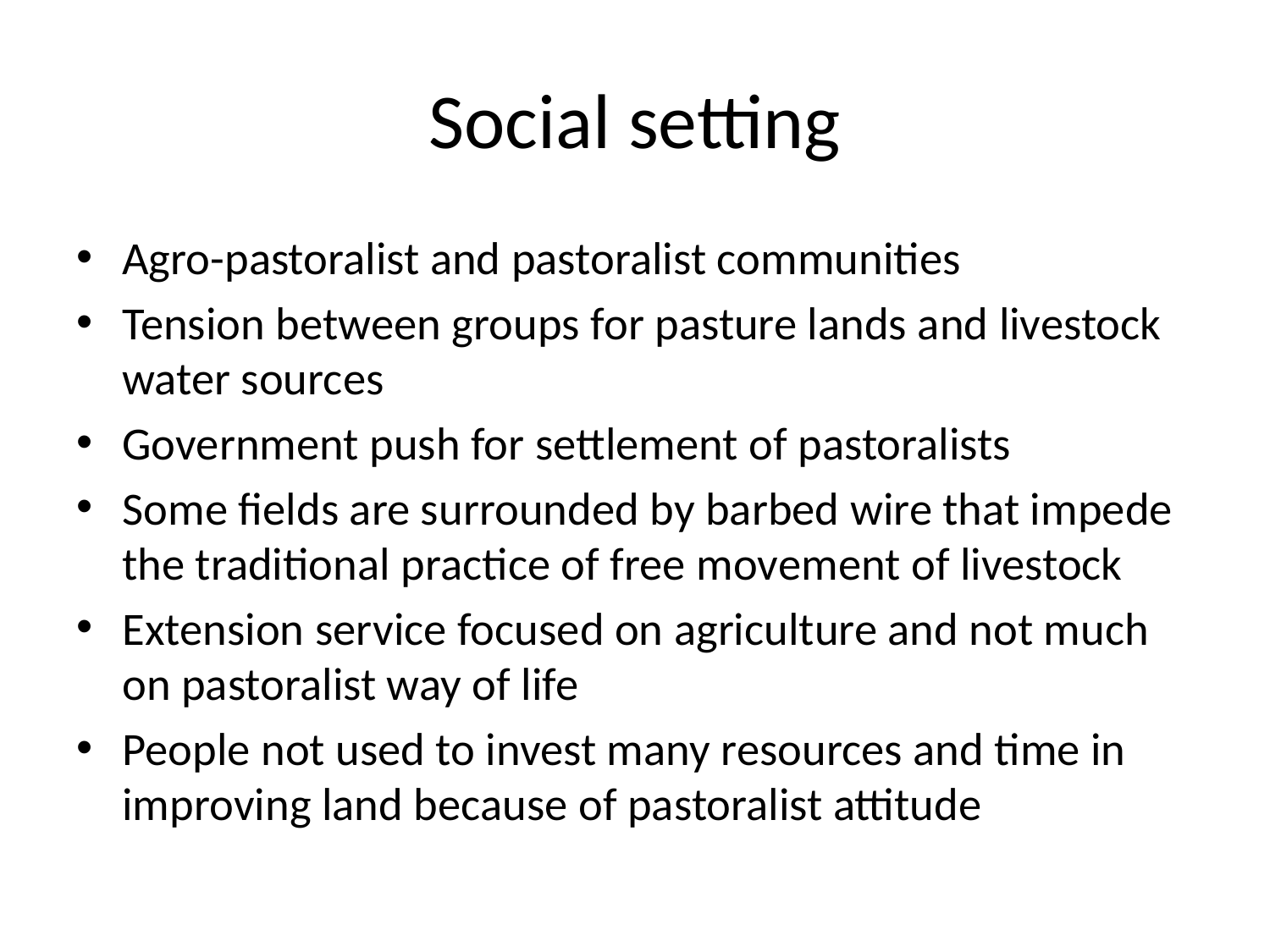

# Social setting
Agro-pastoralist and pastoralist communities
Tension between groups for pasture lands and livestock water sources
Government push for settlement of pastoralists
Some fields are surrounded by barbed wire that impede the traditional practice of free movement of livestock
Extension service focused on agriculture and not much on pastoralist way of life
People not used to invest many resources and time in improving land because of pastoralist attitude